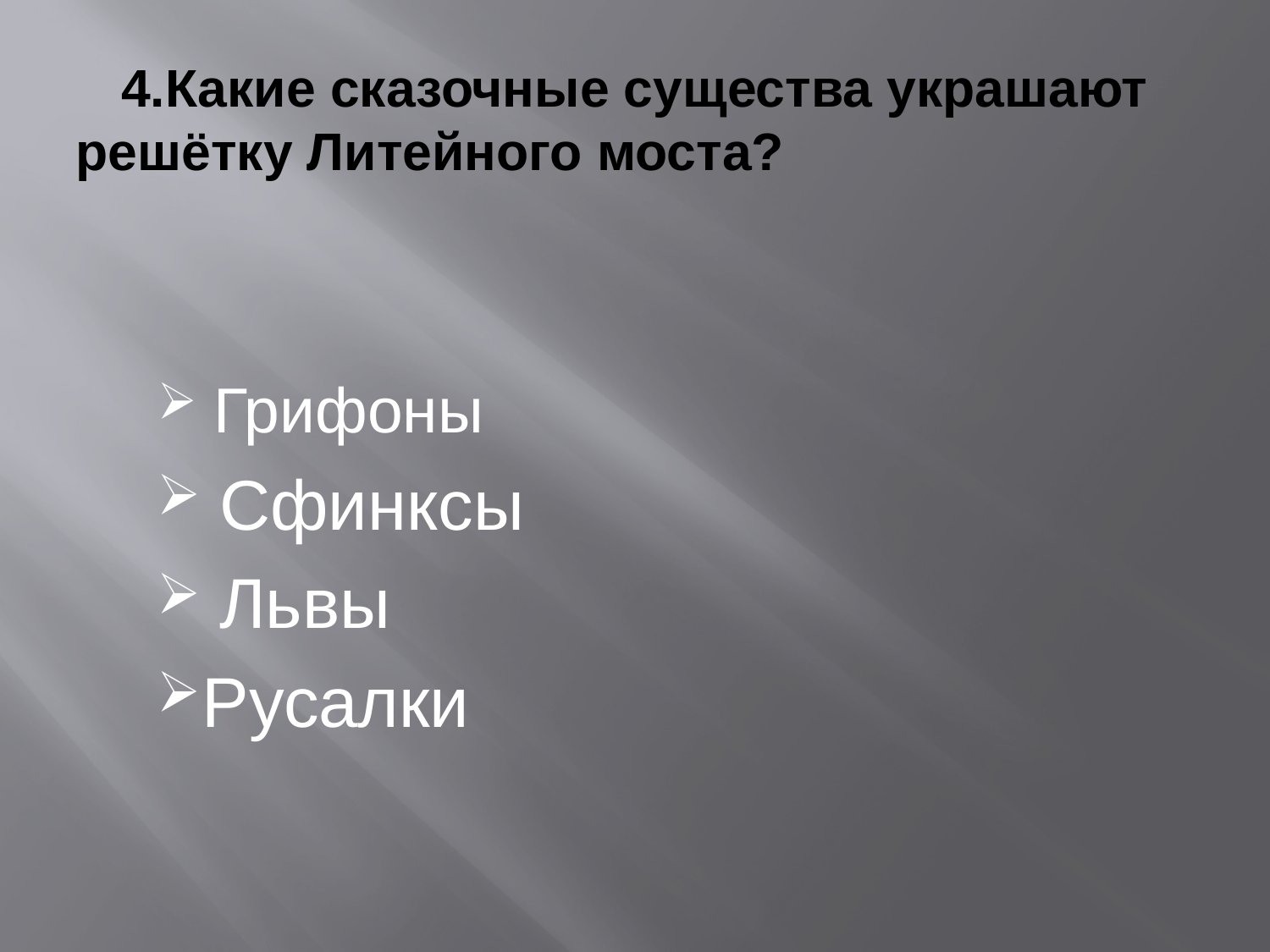

# 4.Какие сказочные существа украшают решётку Литейного моста?

 Грифоны
 Сфинксы
 Львы
Русалки